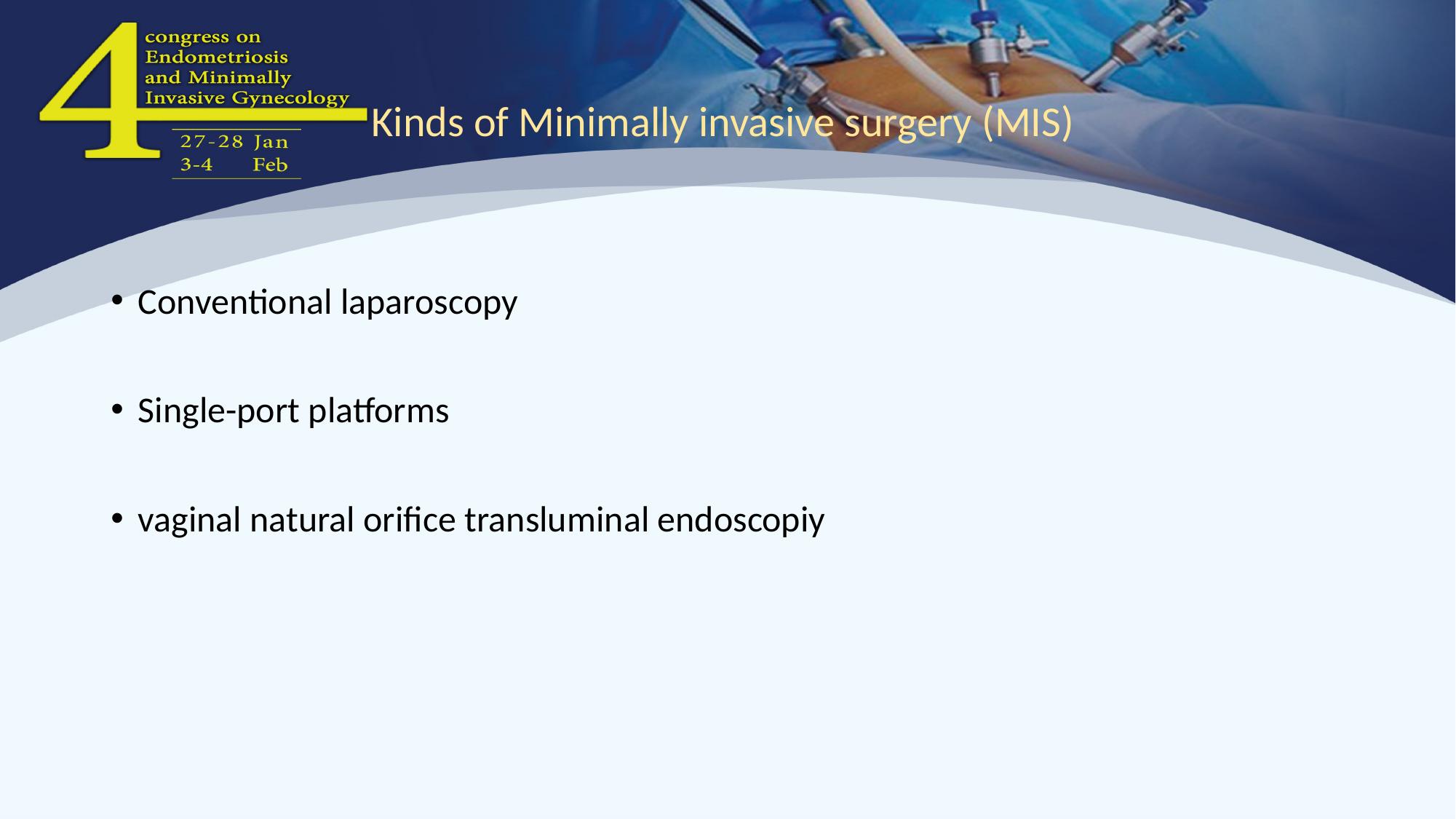

# Kinds of Minimally invasive surgery (MIS)

Conventional laparoscopy

Single-port platforms

vaginal natural orifice transluminal endoscopiy